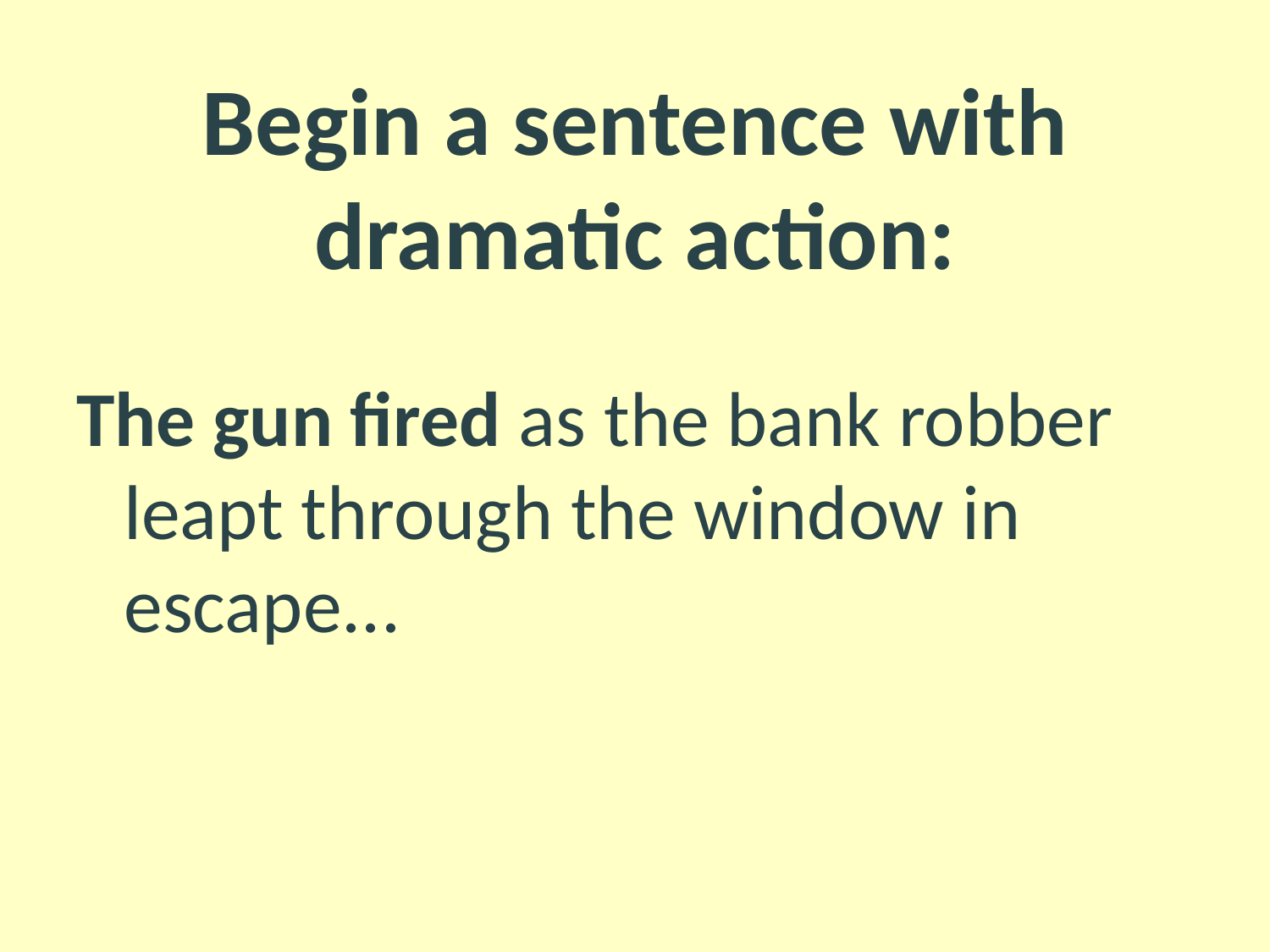

# Begin a sentence with dramatic action:

The gun fired as the bank robber leapt through the window in escape...